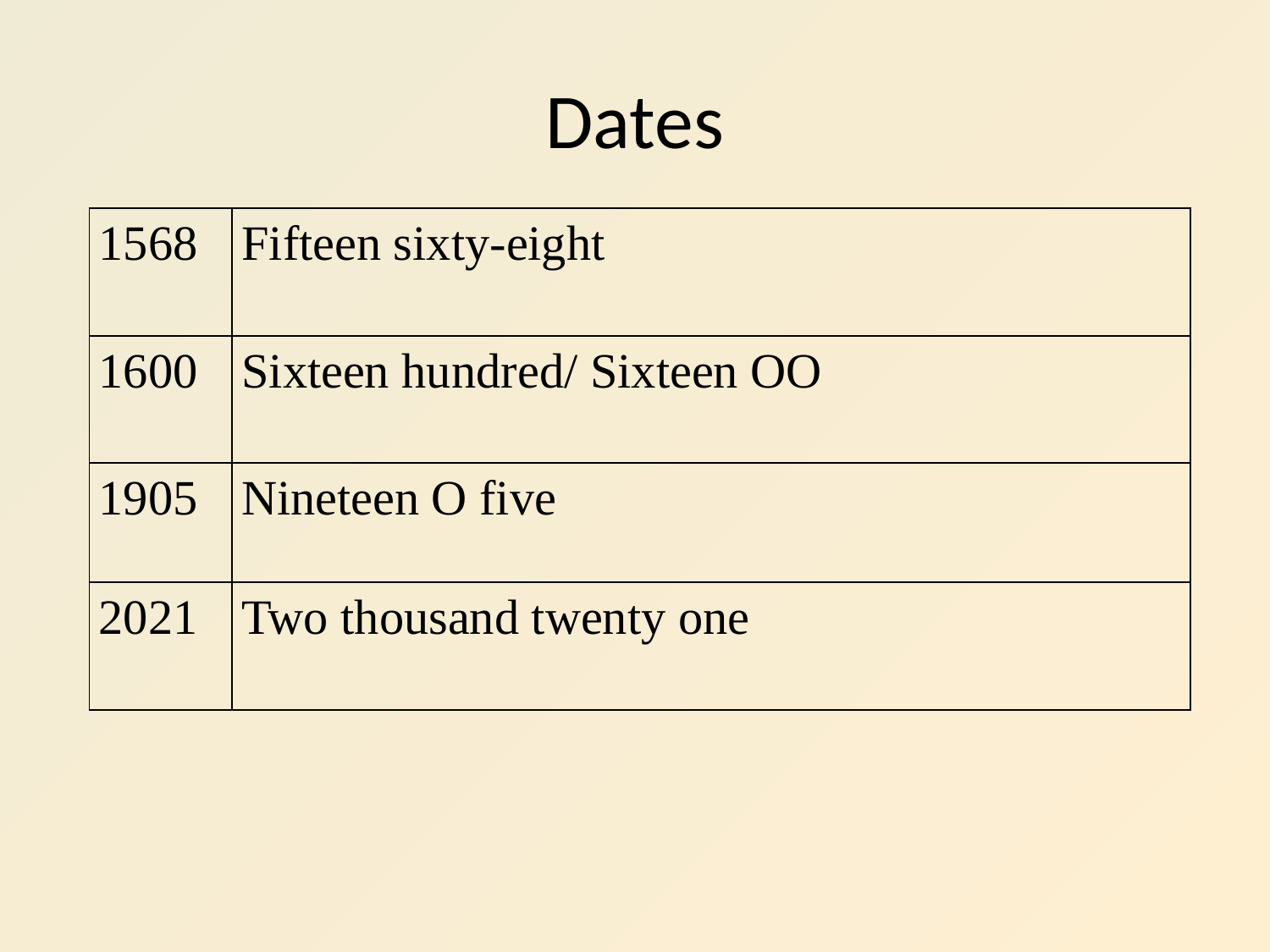

# Dates
| 1568 | Fifteen sixty-eight |
| --- | --- |
| 1600 | Sixteen hundred/ Sixteen OO |
| 1905 | Nineteen O five |
| 2021 | Two thousand twenty one |